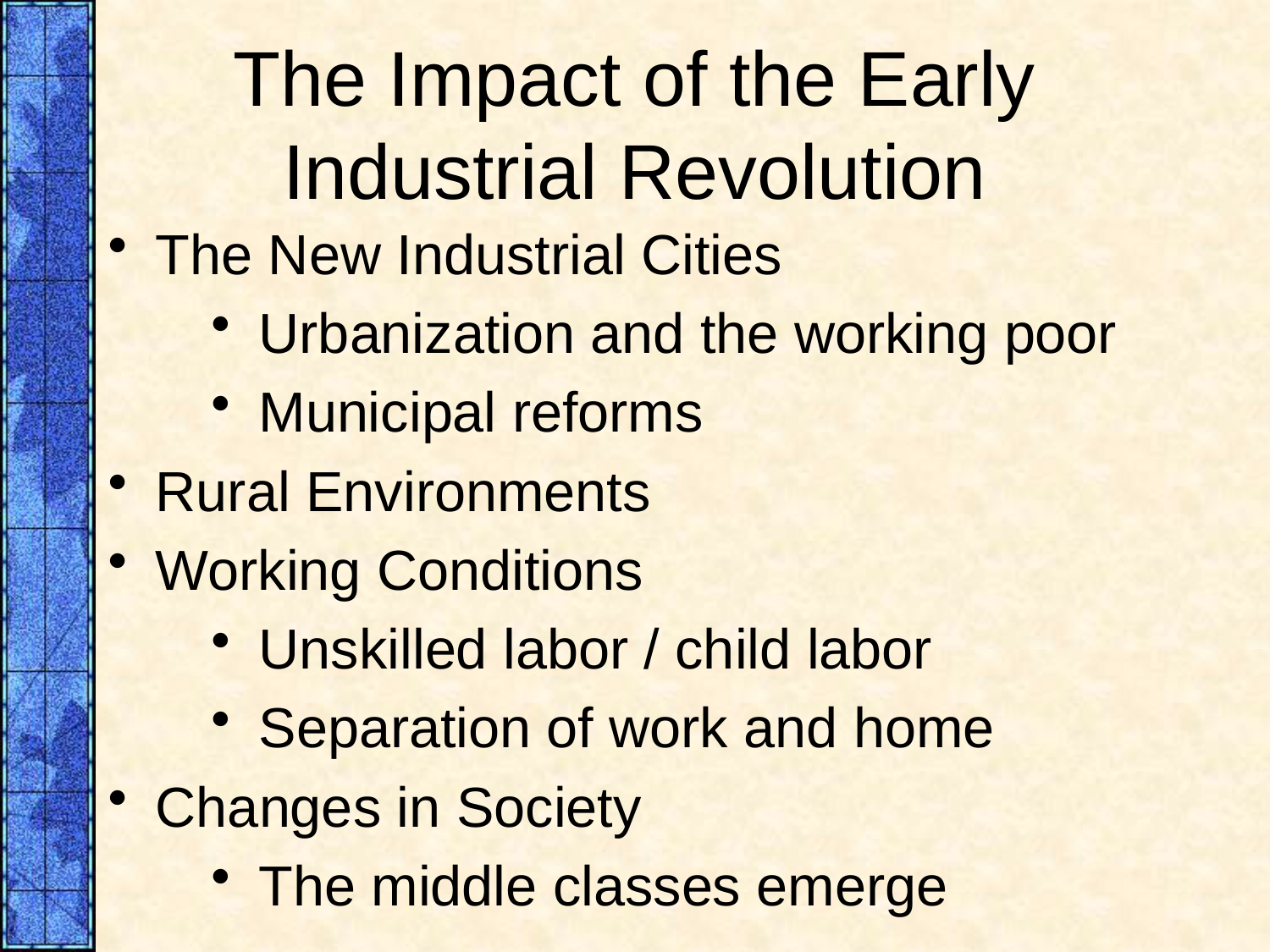

# The Impact of the Early Industrial Revolution
The New Industrial Cities
Urbanization and the working poor
Municipal reforms
Rural Environments
Working Conditions
Unskilled labor / child labor
Separation of work and home
Changes in Society
The middle classes emerge